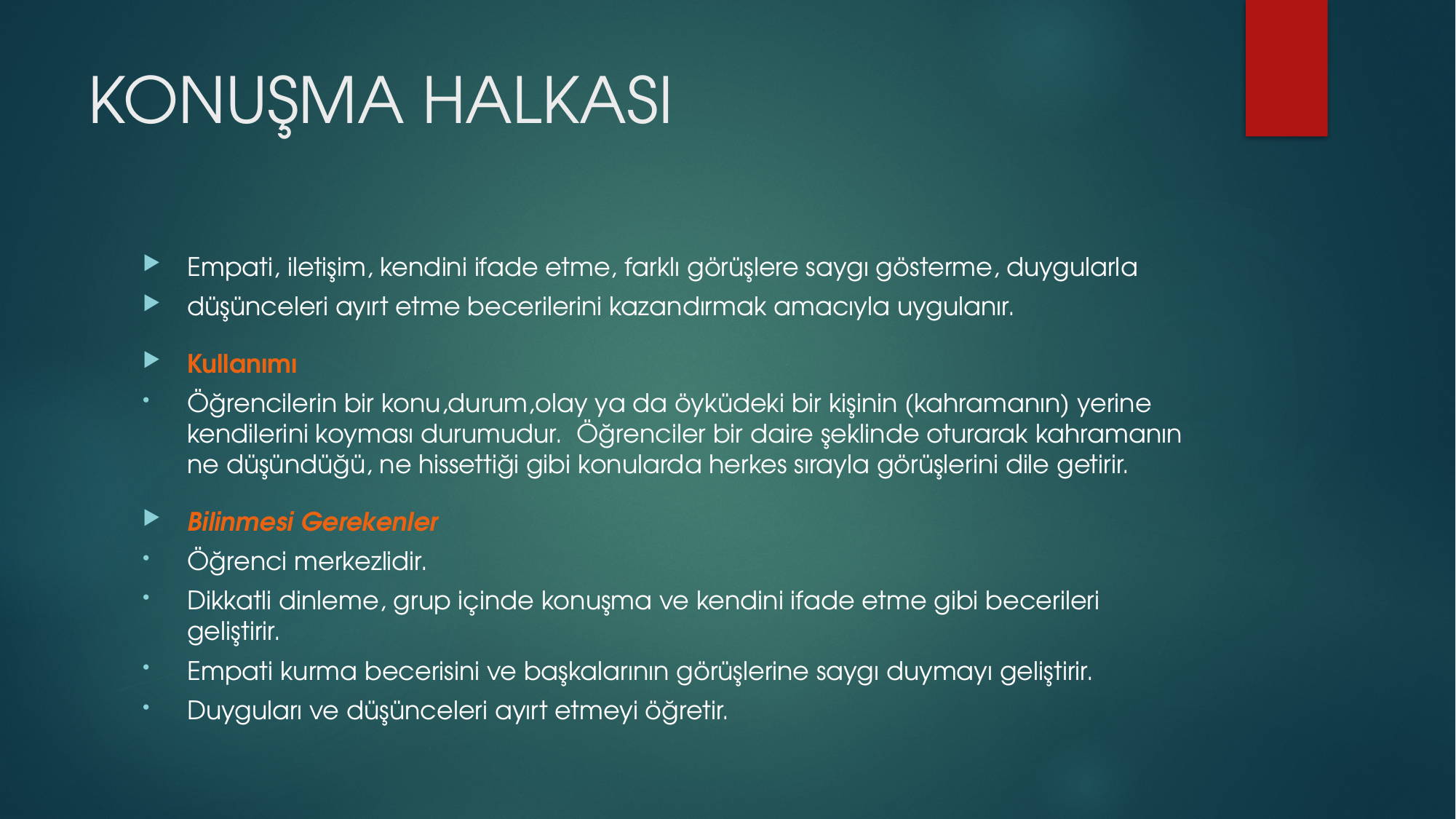

# KONUŞMA HALKASI
Empati, iletişim, kendini ifade etme, farklı görüşlere saygı gösterme, duygularla
düşünceleri ayırt etme becerilerini kazandırmak amacıyla uygulanır.

Kullanımı
Öğrencilerin bir konu,durum,olay ya da öyküdeki bir kişinin (kahramanın) yerine kendilerini koyması durumudur.  Öğrenciler bir daire şeklinde oturarak kahramanın ne düşündüğü, ne hissettiği gibi konularda herkes sırayla görüşlerini dile getirir.

Bilinmesi Gerekenler
Öğrenci merkezlidir.
Dikkatli dinleme, grup içinde konuşma ve kendini ifade etme gibi becerileri geliştirir.
Empati kurma becerisini ve başkalarının görüşlerine saygı duymayı geliştirir.
Duyguları ve düşünceleri ayırt etmeyi öğretir.